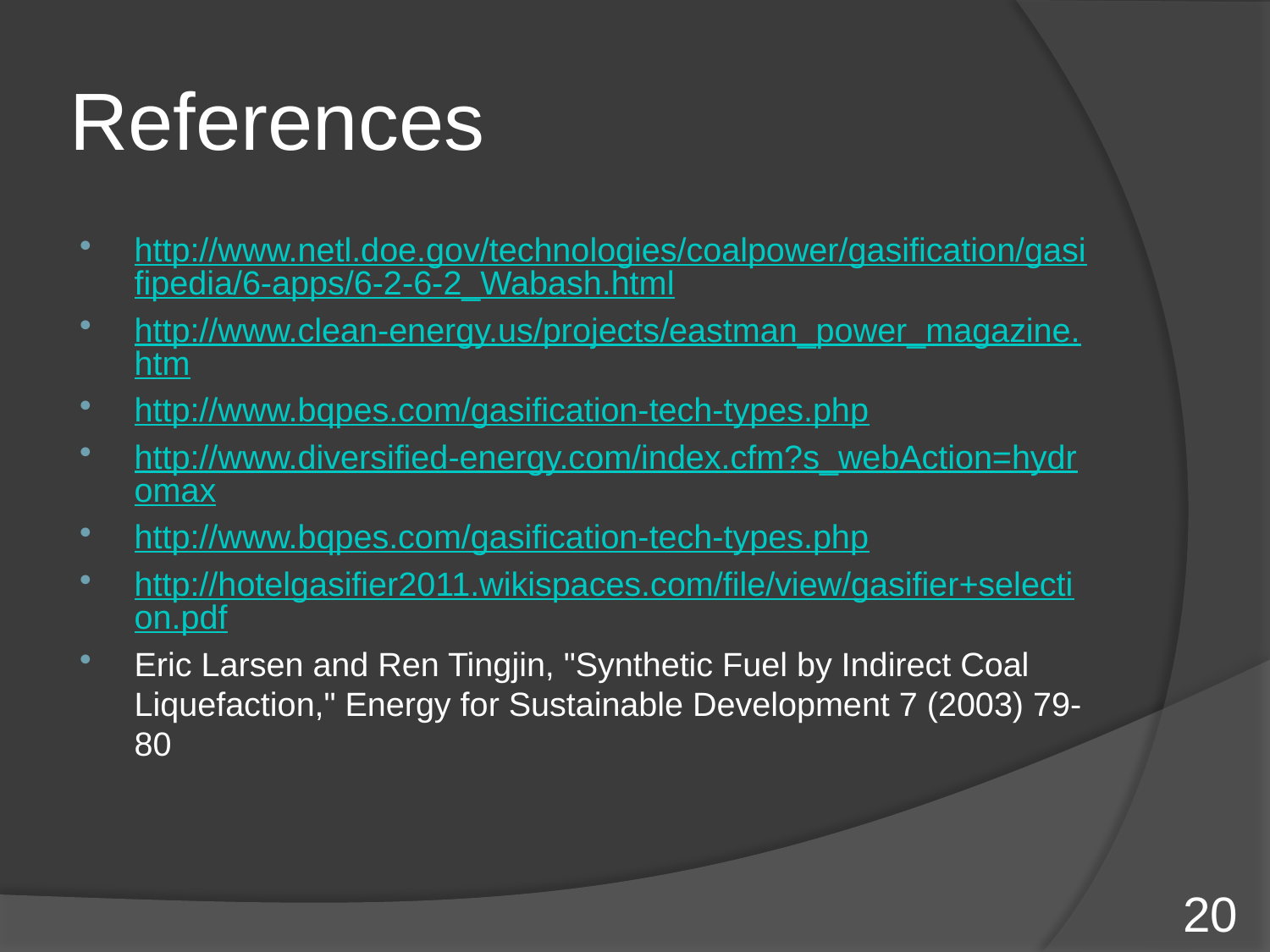

# References
http://www.netl.doe.gov/technologies/coalpower/gasification/gasifipedia/6-apps/6-2-6-2_Wabash.html
http://www.clean-energy.us/projects/eastman_power_magazine.htm
http://www.bqpes.com/gasification-tech-types.php
http://www.diversified-energy.com/index.cfm?s_webAction=hydromax
http://www.bqpes.com/gasification-tech-types.php
http://hotelgasifier2011.wikispaces.com/file/view/gasifier+selection.pdf
Eric Larsen and Ren Tingjin, "Synthetic Fuel by Indirect Coal Liquefaction," Energy for Sustainable Development 7 (2003) 79-80

20